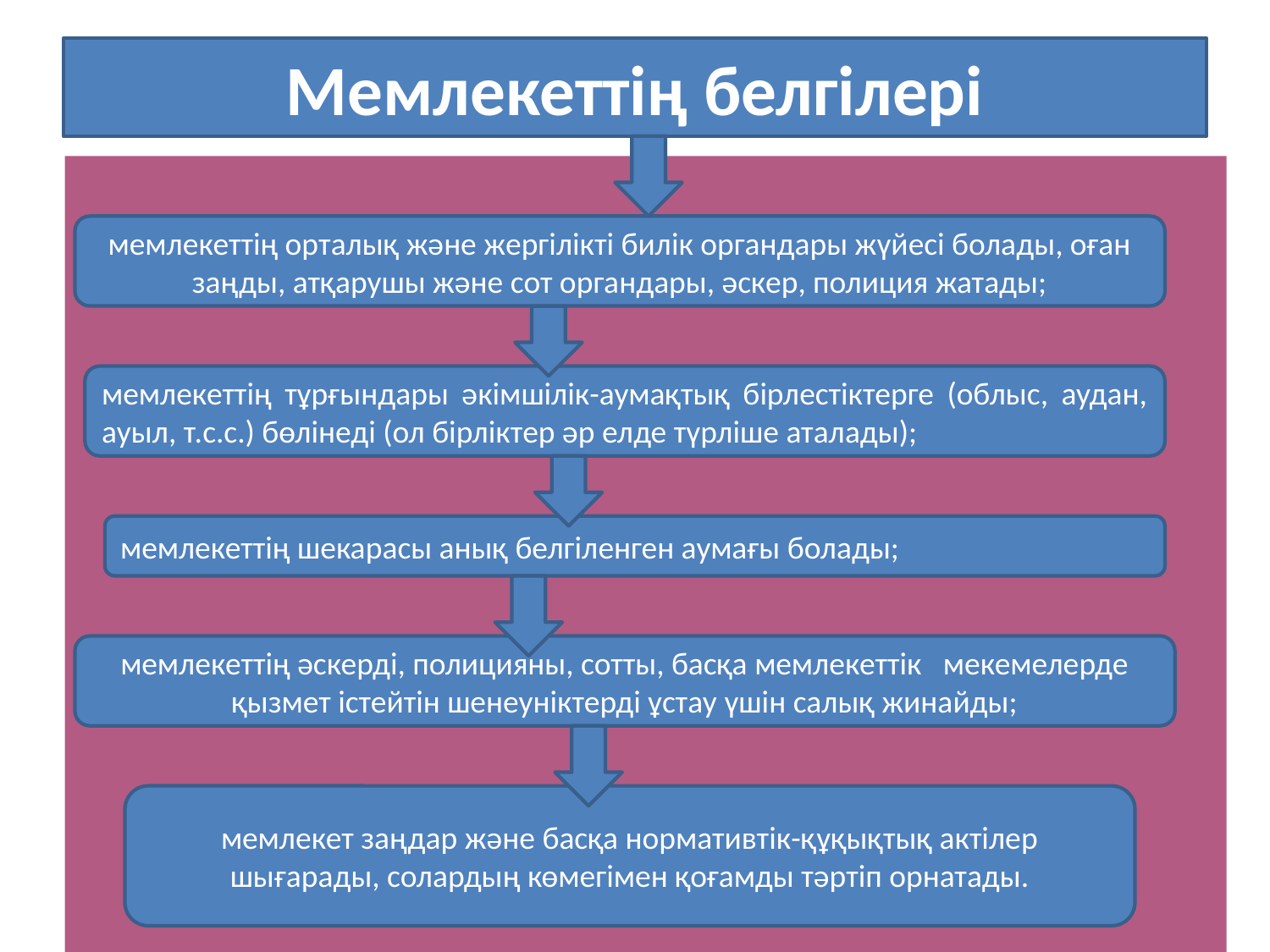

# Мемлекеттің белгілері

мемлекеттің орталық және жергілікті билік органдары жүйесі болады, оған заңды, атқарушы және сот органдары, әскер, полиция жатады;

мемлекеттің тұрғындары әкімшілік-аумақтық бірлестіктерге (облыс, аудан, ауыл, т.с.с.) бөлінеді (ол бірліктер әр елде түрліше аталады);

мемлекеттің шекарасы анық белгіленген аумағы болады;

мемлекеттің әскерді, полицияны, сотты, басқа мемлекеттік   мекемелерде қызмет істейтін шенеуніктерді ұстау үшін салық жинайды;

мемлекет заңдар және басқа нормативтік-құқықтық актілер шығарады, солардың көмегімен қоғамды тәртіп орнатады.